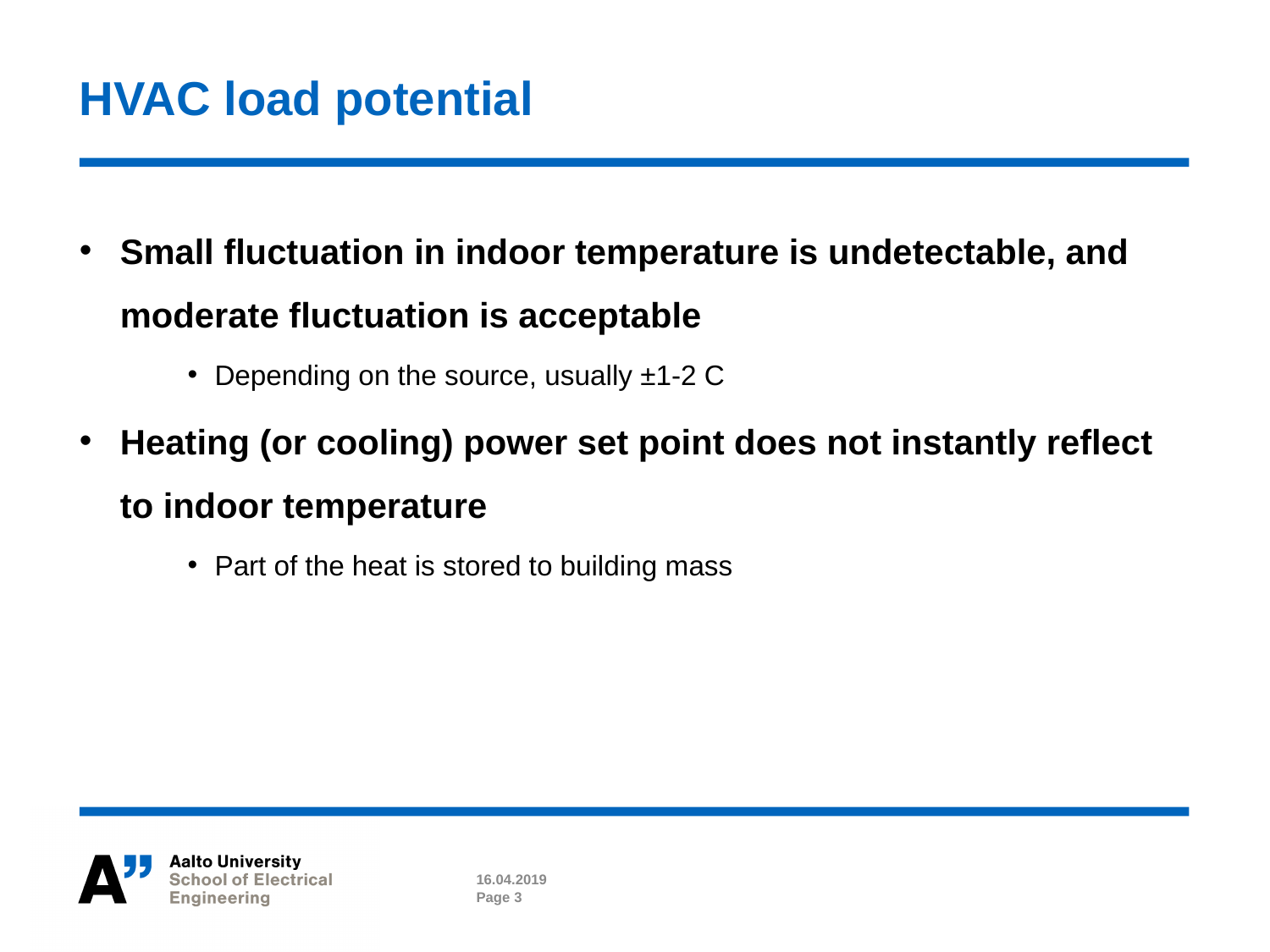

# HVAC load potential
Small fluctuation in indoor temperature is undetectable, and moderate fluctuation is acceptable
Depending on the source, usually ±1-2 C
Heating (or cooling) power set point does not instantly reflect to indoor temperature
Part of the heat is stored to building mass

16.04.2019
Page 3